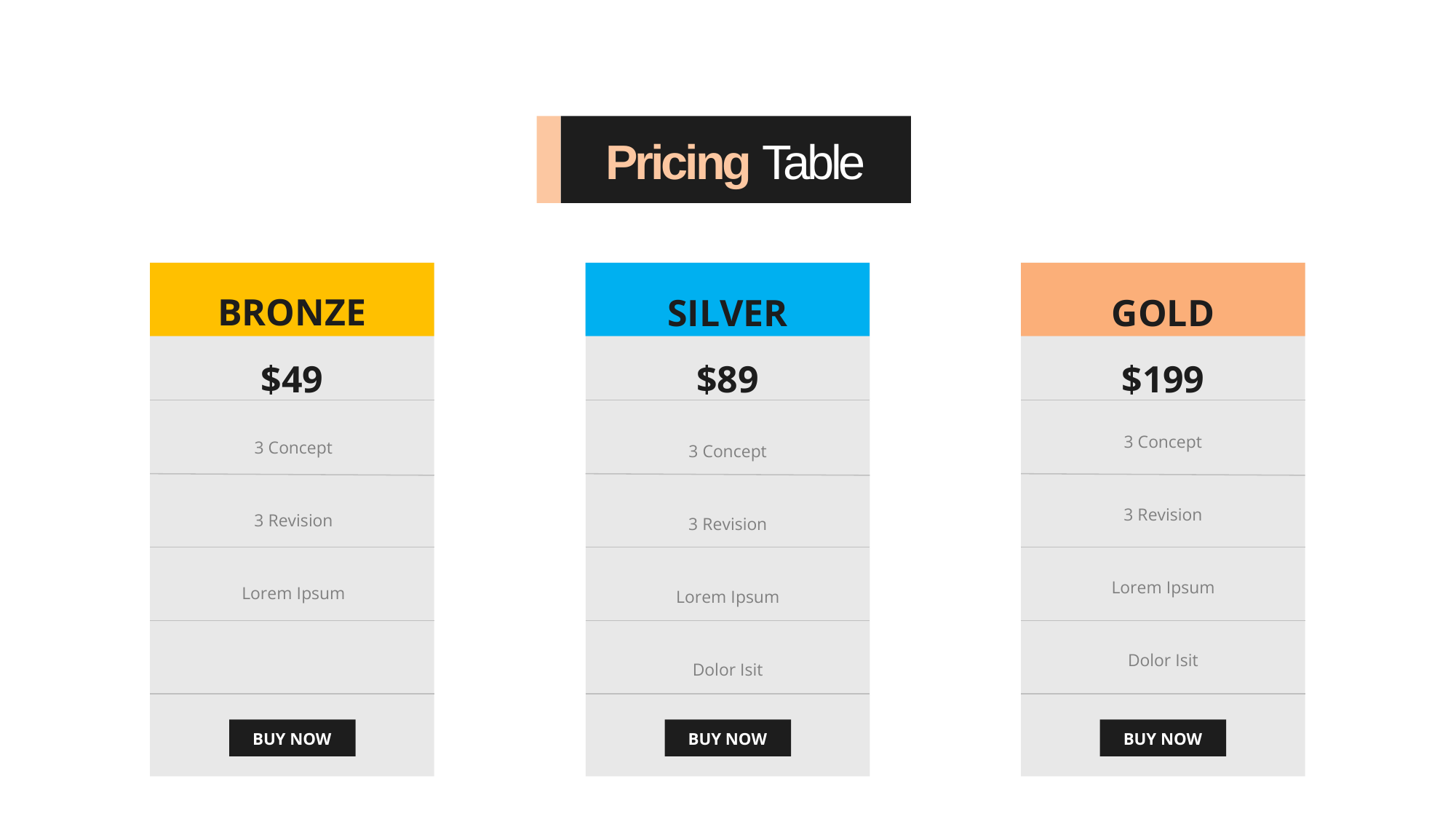

Pricing Table
BRONZE

SILVER

GOLD
$49
$89
$199
3 Concept

3 Revision

Lorem Ipsum

Dolor Isit
3 Concept

3 Revision

Lorem Ipsum

3 Concept

3 Revision

Lorem Ipsum

Dolor Isit

BUY NOW
BUY NOW
BUY NOW